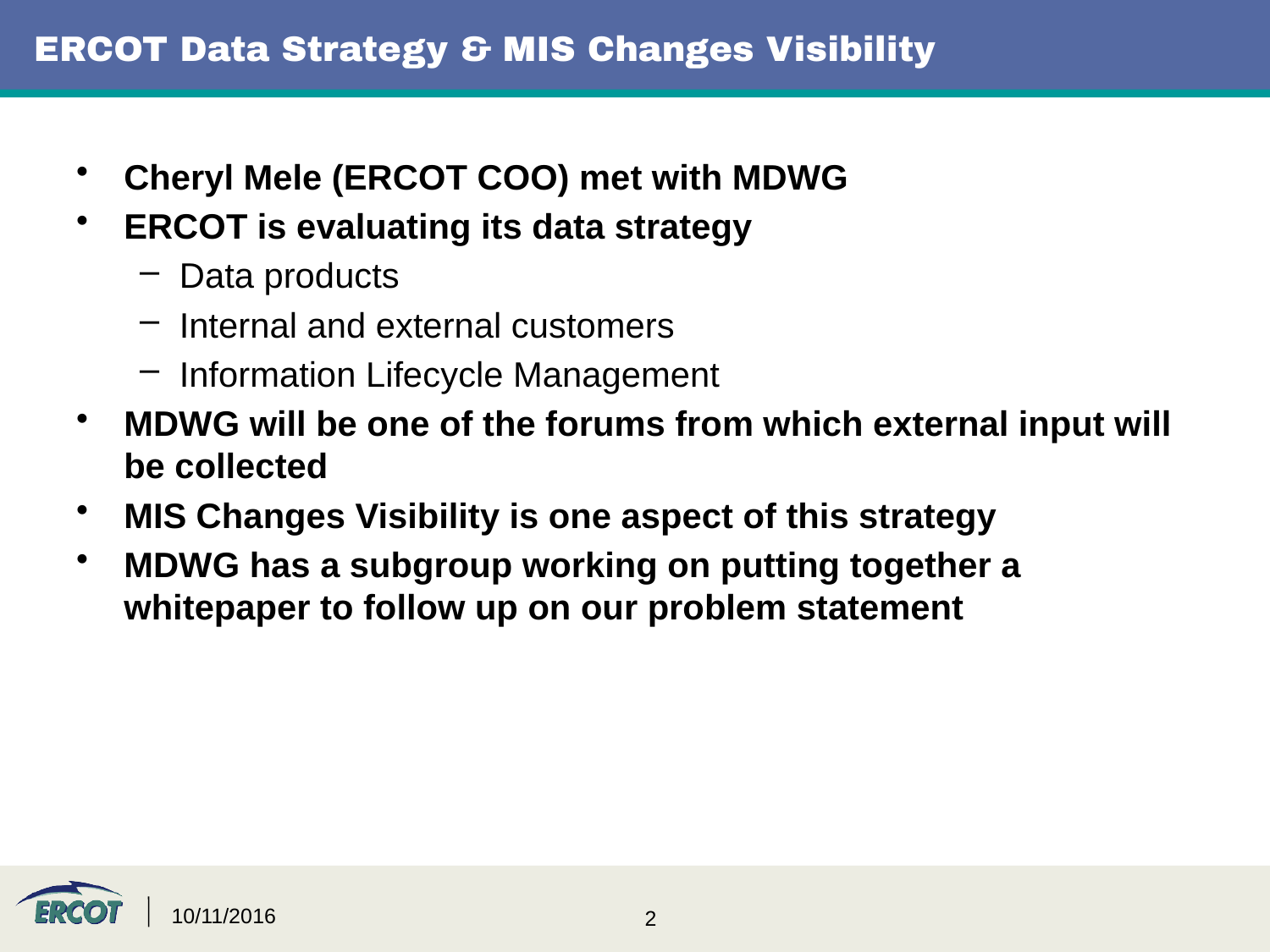

# ERCOT Data Strategy & MIS Changes Visibility
Cheryl Mele (ERCOT COO) met with MDWG
ERCOT is evaluating its data strategy
Data products
Internal and external customers
Information Lifecycle Management
MDWG will be one of the forums from which external input will be collected
MIS Changes Visibility is one aspect of this strategy
MDWG has a subgroup working on putting together a whitepaper to follow up on our problem statement
10/11/2016